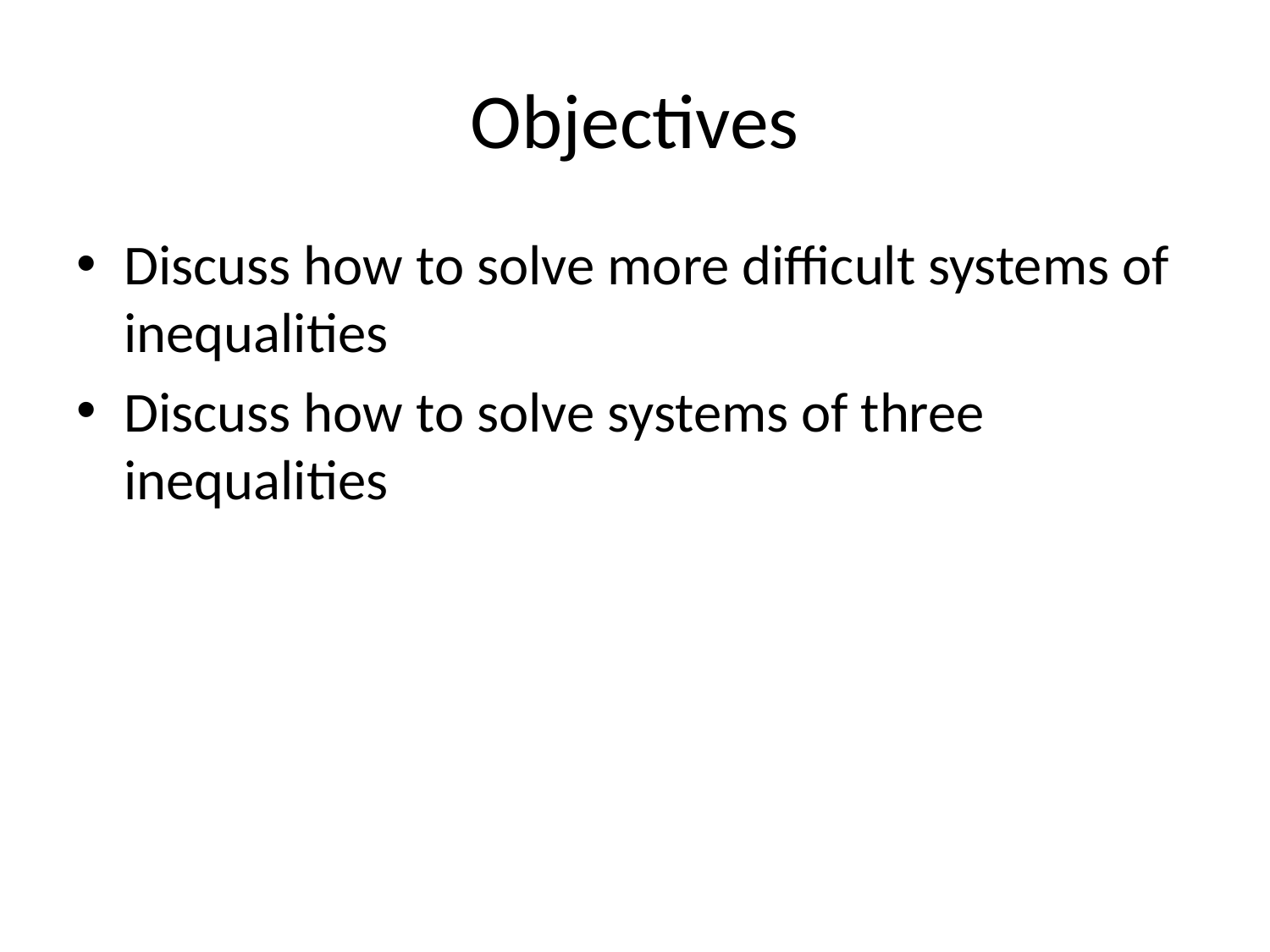

# Objectives
Discuss how to solve more difficult systems of inequalities
Discuss how to solve systems of three inequalities